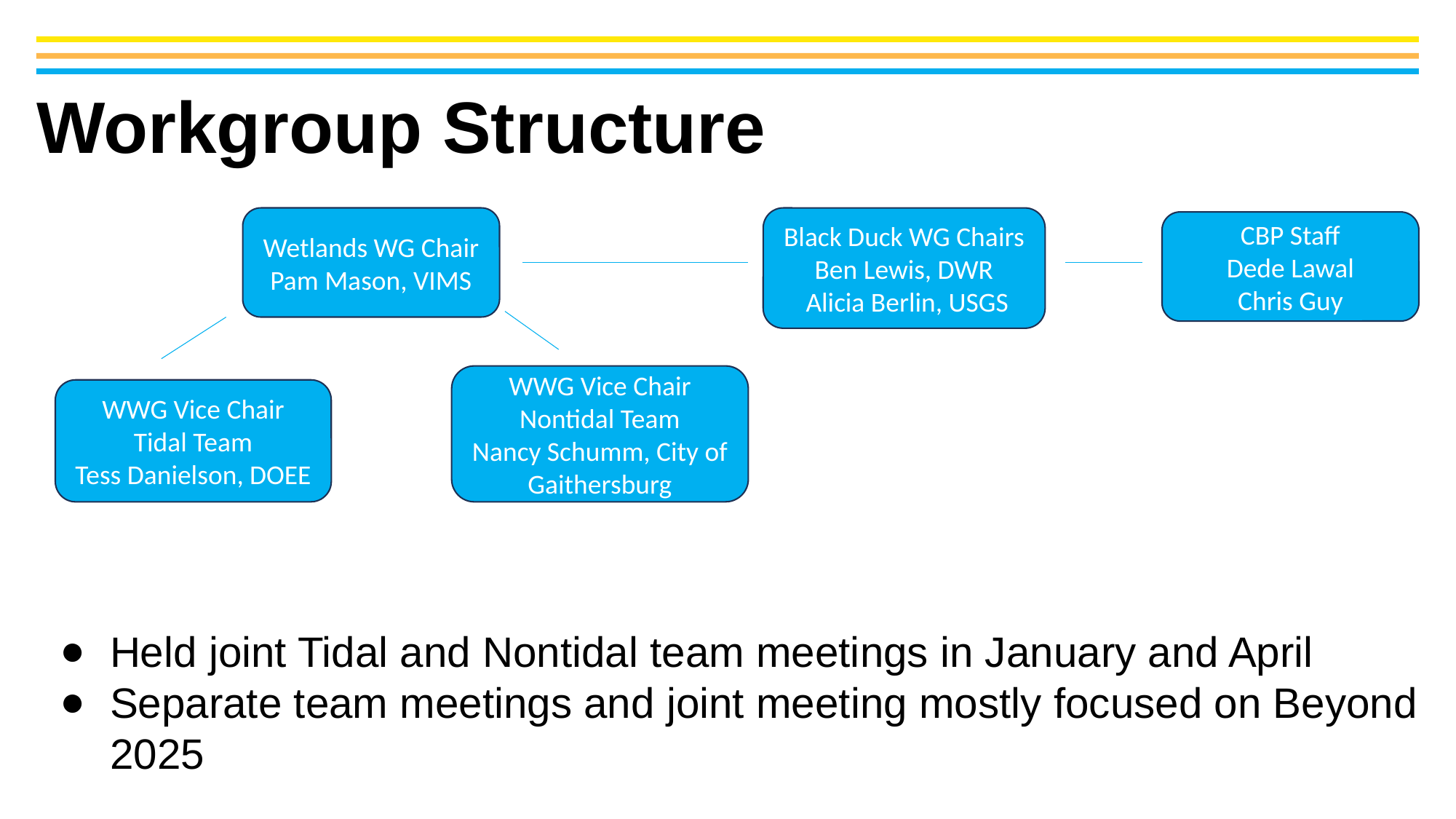

# Workgroup Structure
Wetlands WG Chair
Pam Mason, VIMS
Black Duck WG Chairs
Ben Lewis, DWR
 Alicia Berlin, USGS
CBP Staff
Dede Lawal
Chris Guy
WWG Vice Chair
Nontidal Team
Nancy Schumm, City of Gaithersburg
WWG Vice Chair
Tidal Team
Tess Danielson, DOEE
Held joint Tidal and Nontidal team meetings in January and April
Separate team meetings and joint meeting mostly focused on Beyond 2025